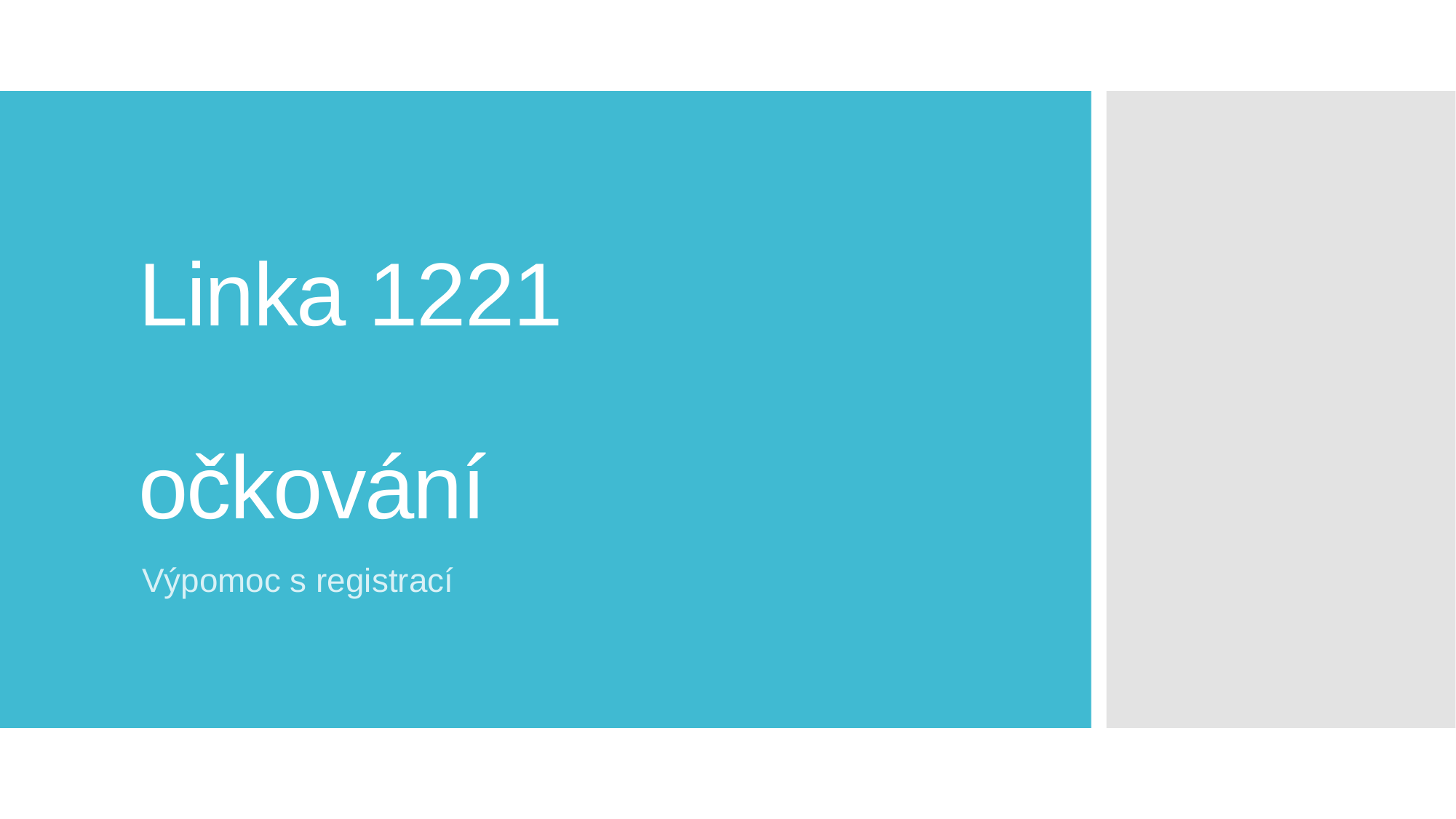

# Linka 1221 očkování
Výpomoc s registrací